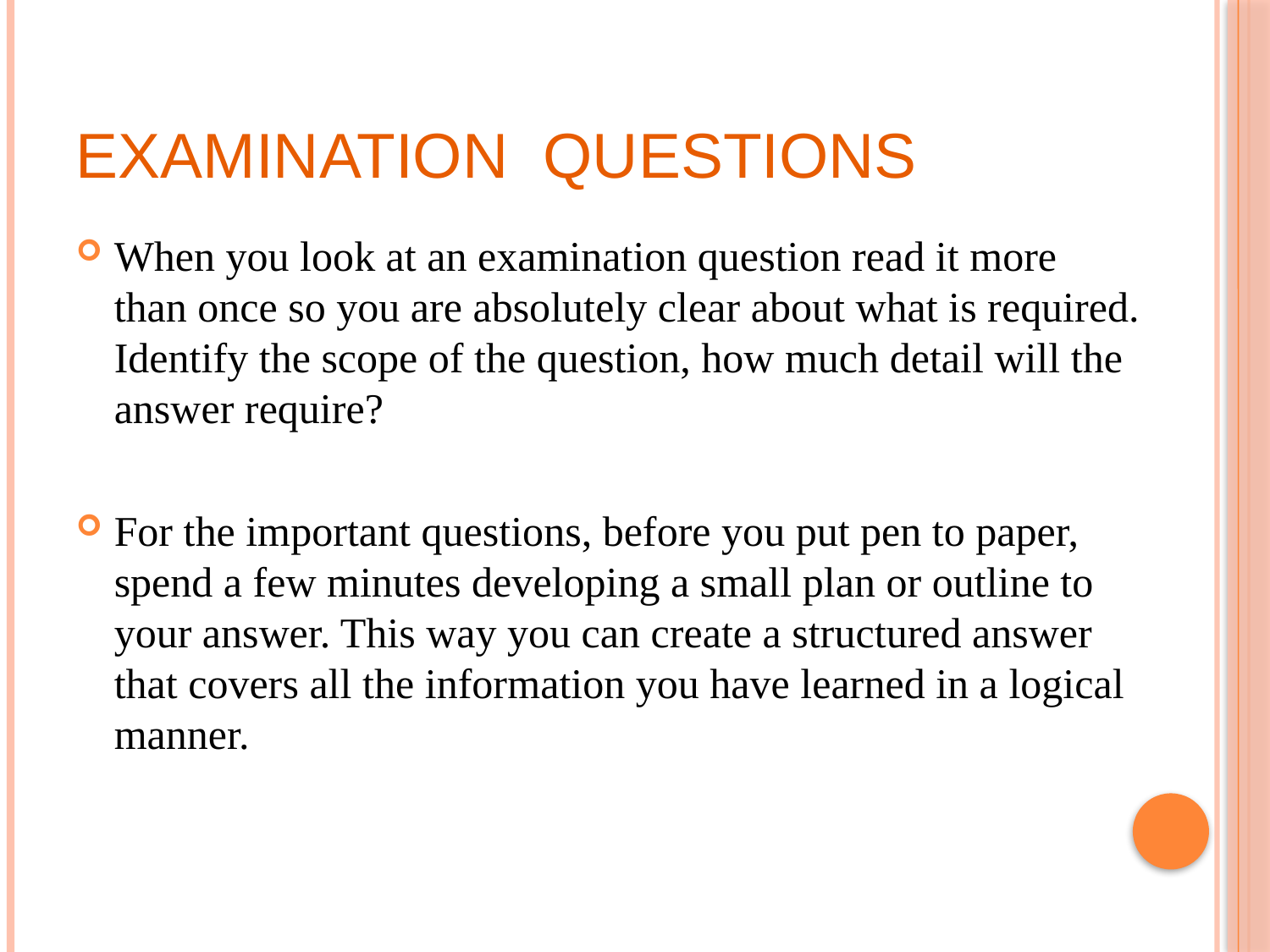

# EXAMINATION  QUESTIONS
When you look at an examination question read it more than once so you are absolutely clear about what is required. Identify the scope of the question, how much detail will the answer require?

For the important questions, before you put pen to paper, spend a few minutes developing a small plan or outline to your answer. This way you can create a structured answer that covers all the information you have learned in a logical manner.